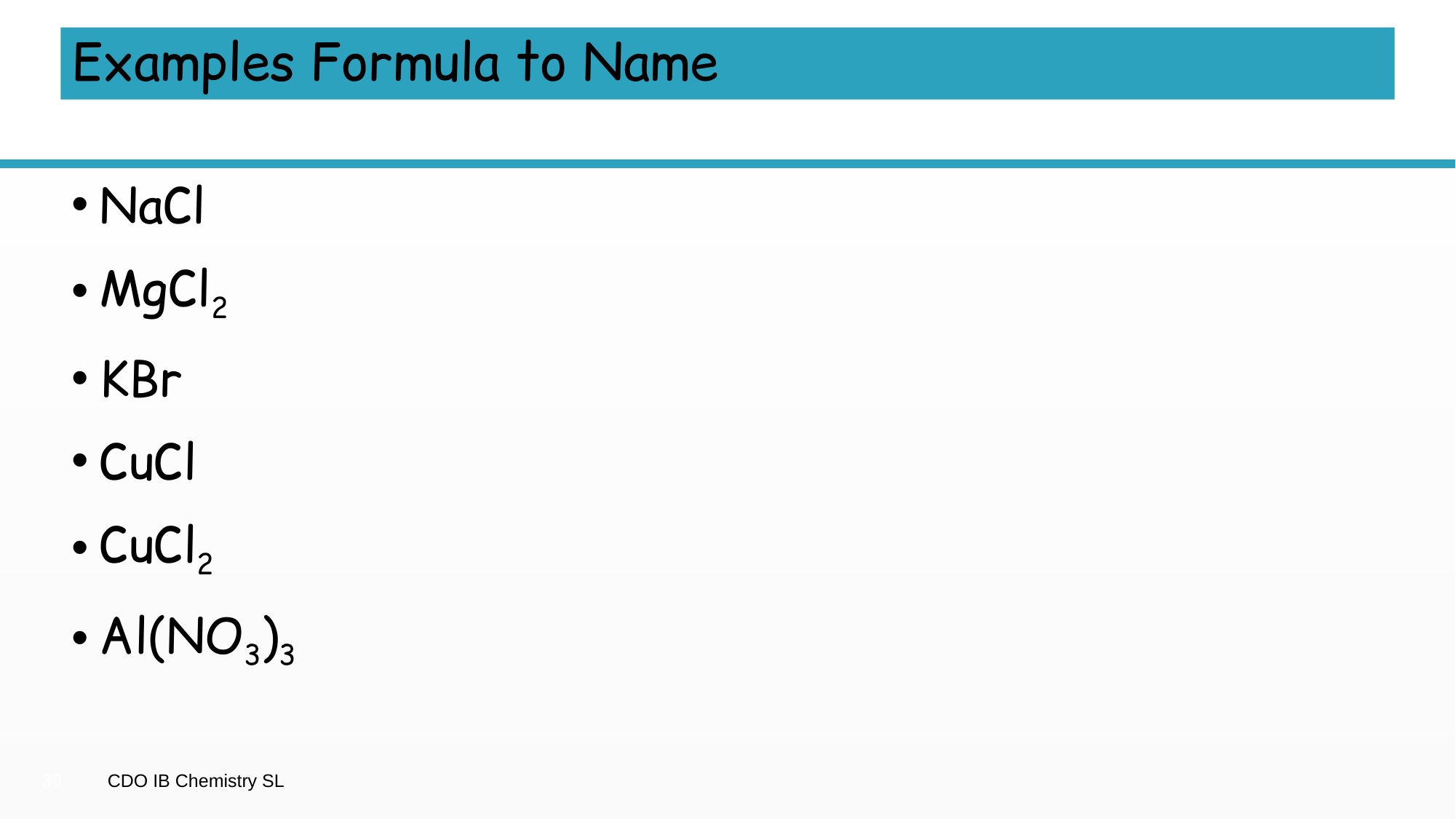

# Examples Formula to Name
NaCl
MgCl2
KBr
CuCl
CuCl2
Al(NO3)3
39
CDO IB Chemistry SL